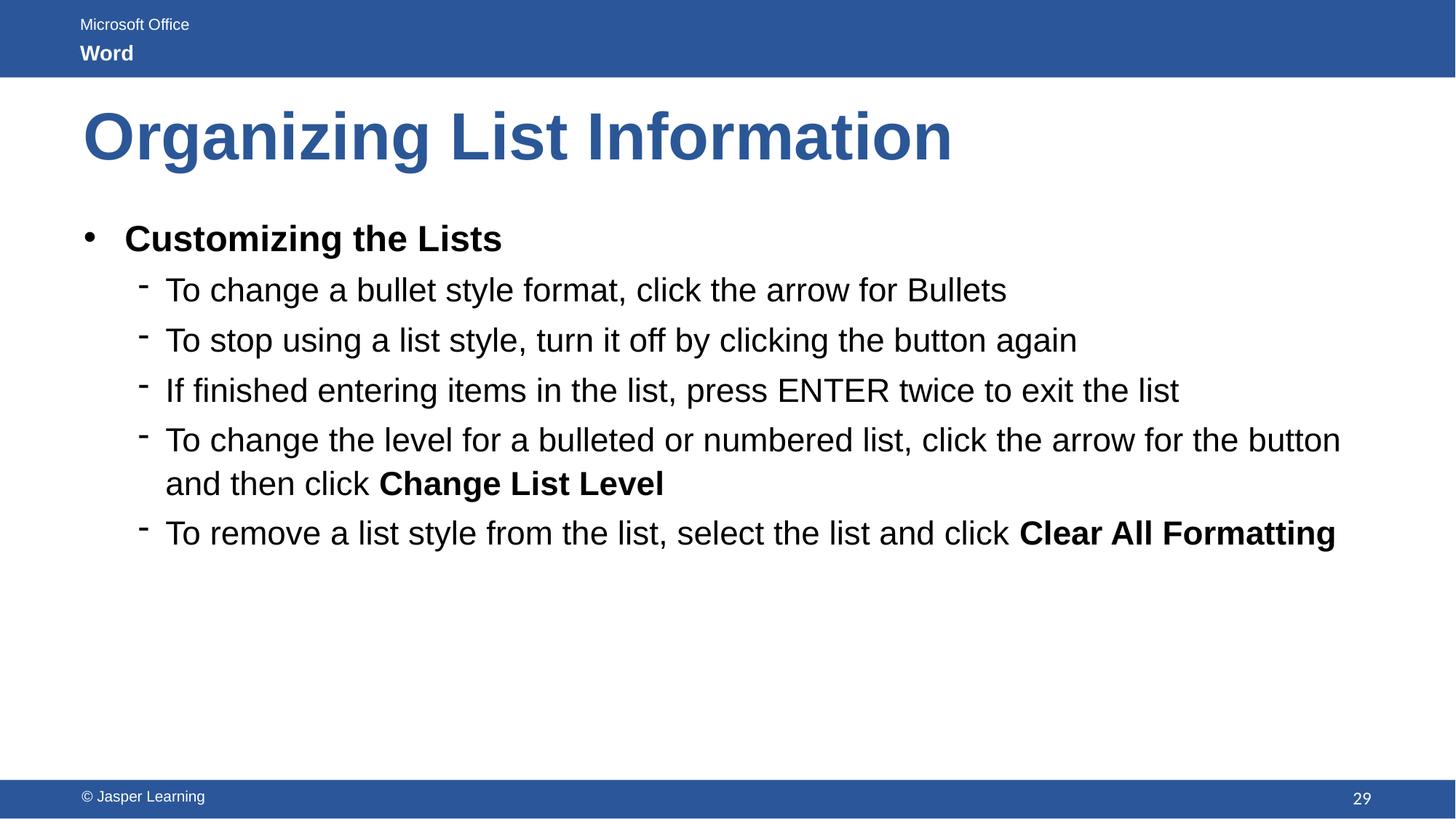

# Organizing List Information
Customizing the Lists
To change a bullet style format, click the arrow for Bullets
To stop using a list style, turn it off by clicking the button again
If finished entering items in the list, press ENTER twice to exit the list
To change the level for a bulleted or numbered list, click the arrow for the button and then click Change List Level
To remove a list style from the list, select the list and click Clear All Formatting

29
© Jasper Learning